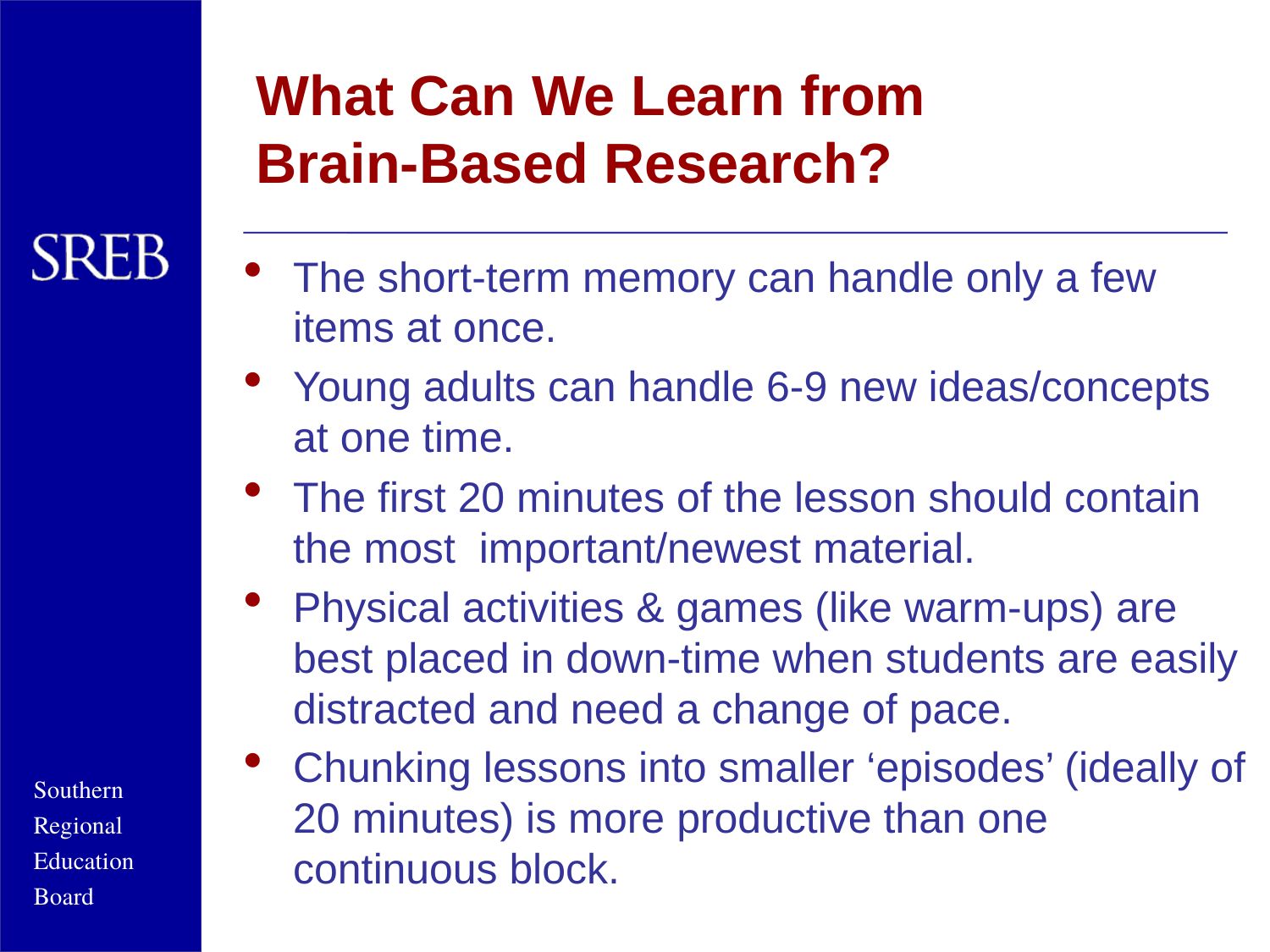

# What Can We Learn from Brain-Based Research?
The short-term memory can handle only a few items at once.
Young adults can handle 6-9 new ideas/concepts at one time.
The first 20 minutes of the lesson should contain the most  important/newest material.
Physical activities & games (like warm-ups) are best placed in down-time when students are easily distracted and need a change of pace.
Chunking lessons into smaller ‘episodes’ (ideally of 20 minutes) is more productive than one continuous block.